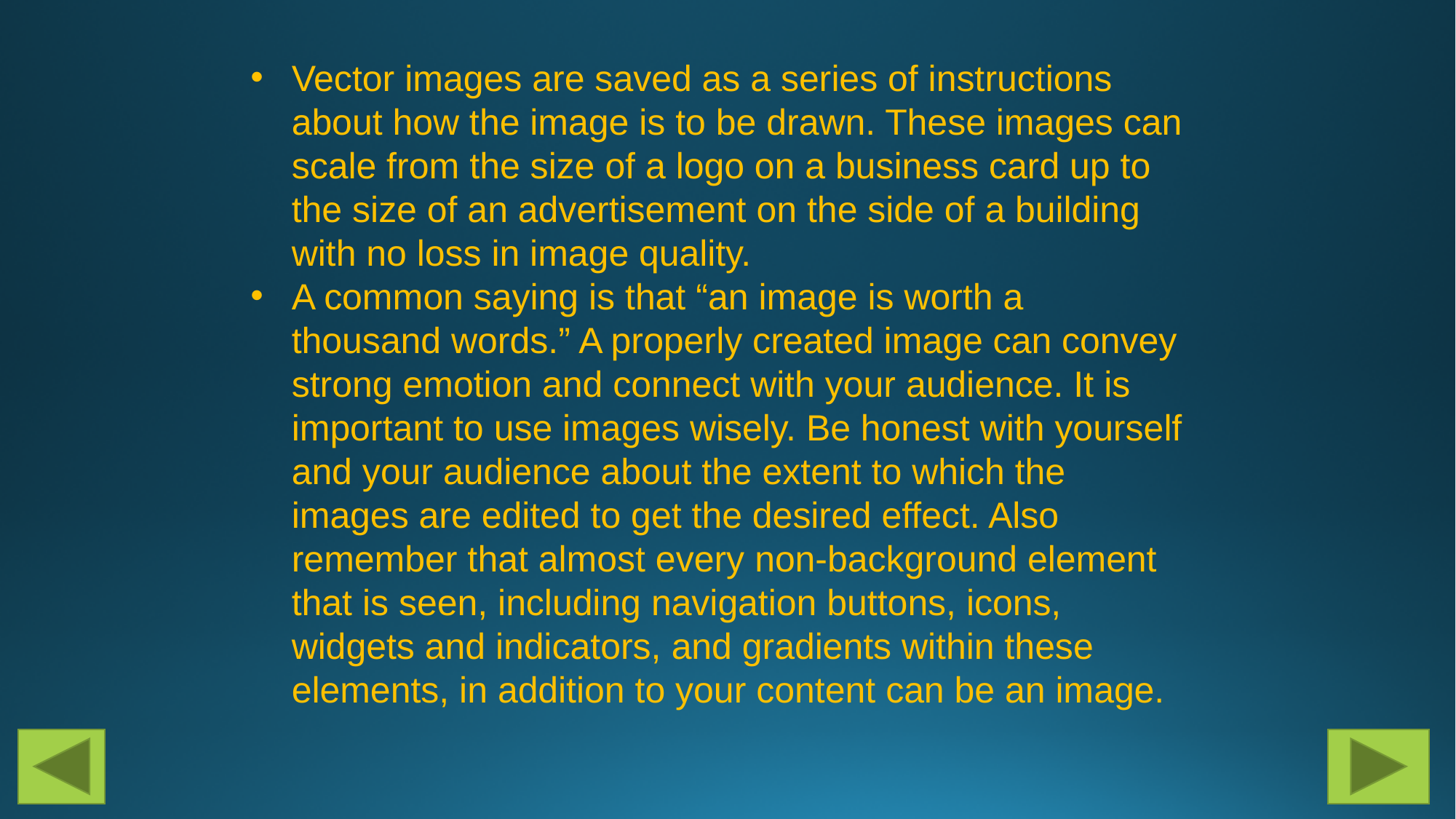

Vector images are saved as a series of instructions about how the image is to be drawn. These images can scale from the size of a logo on a business card up to the size of an advertisement on the side of a building with no loss in image quality.
A common saying is that “an image is worth a thousand words.” A properly created image can convey strong emotion and connect with your audience. It is important to use images wisely. Be honest with yourself and your audience about the extent to which the images are edited to get the desired effect. Also remember that almost every non-background element that is seen, including navigation buttons, icons, widgets and indicators, and gradients within these elements, in addition to your content can be an image.